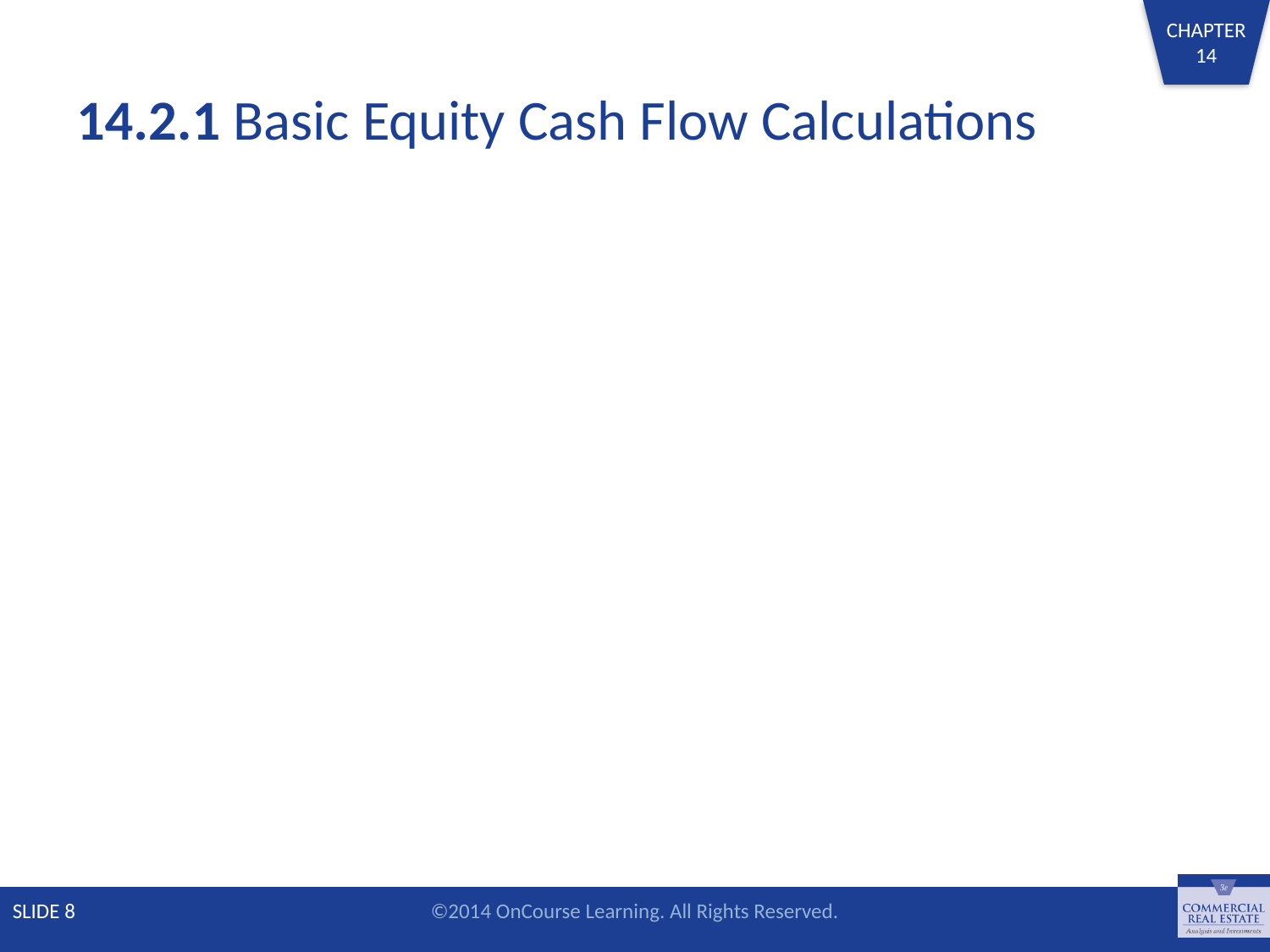

# 14.2.1 Basic Equity Cash Flow Calculations

SLIDE 8